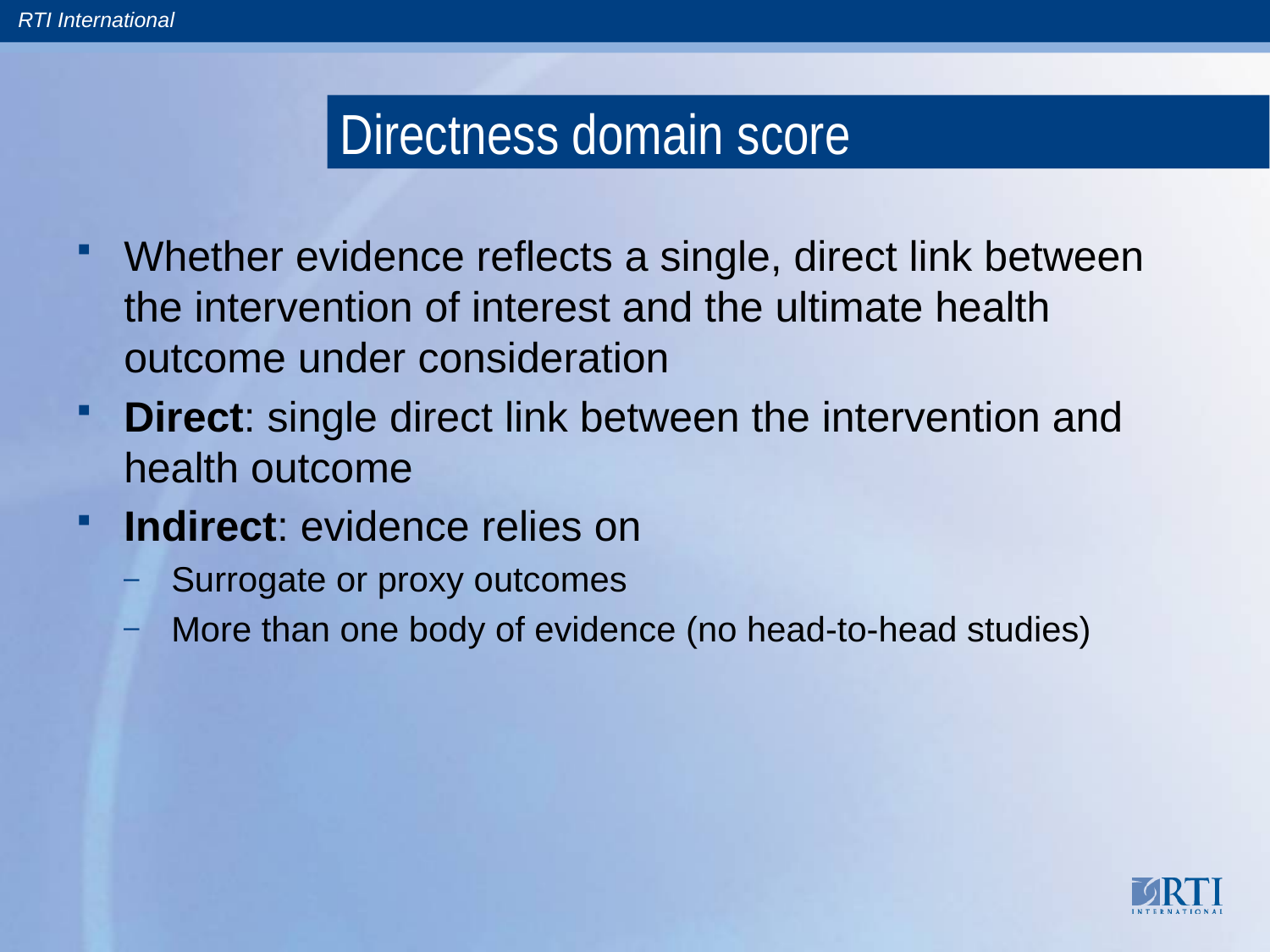

# Directness domain score
Whether evidence reflects a single, direct link between the intervention of interest and the ultimate health outcome under consideration
Direct: single direct link between the intervention and health outcome
Indirect: evidence relies on
Surrogate or proxy outcomes
More than one body of evidence (no head-to-head studies)